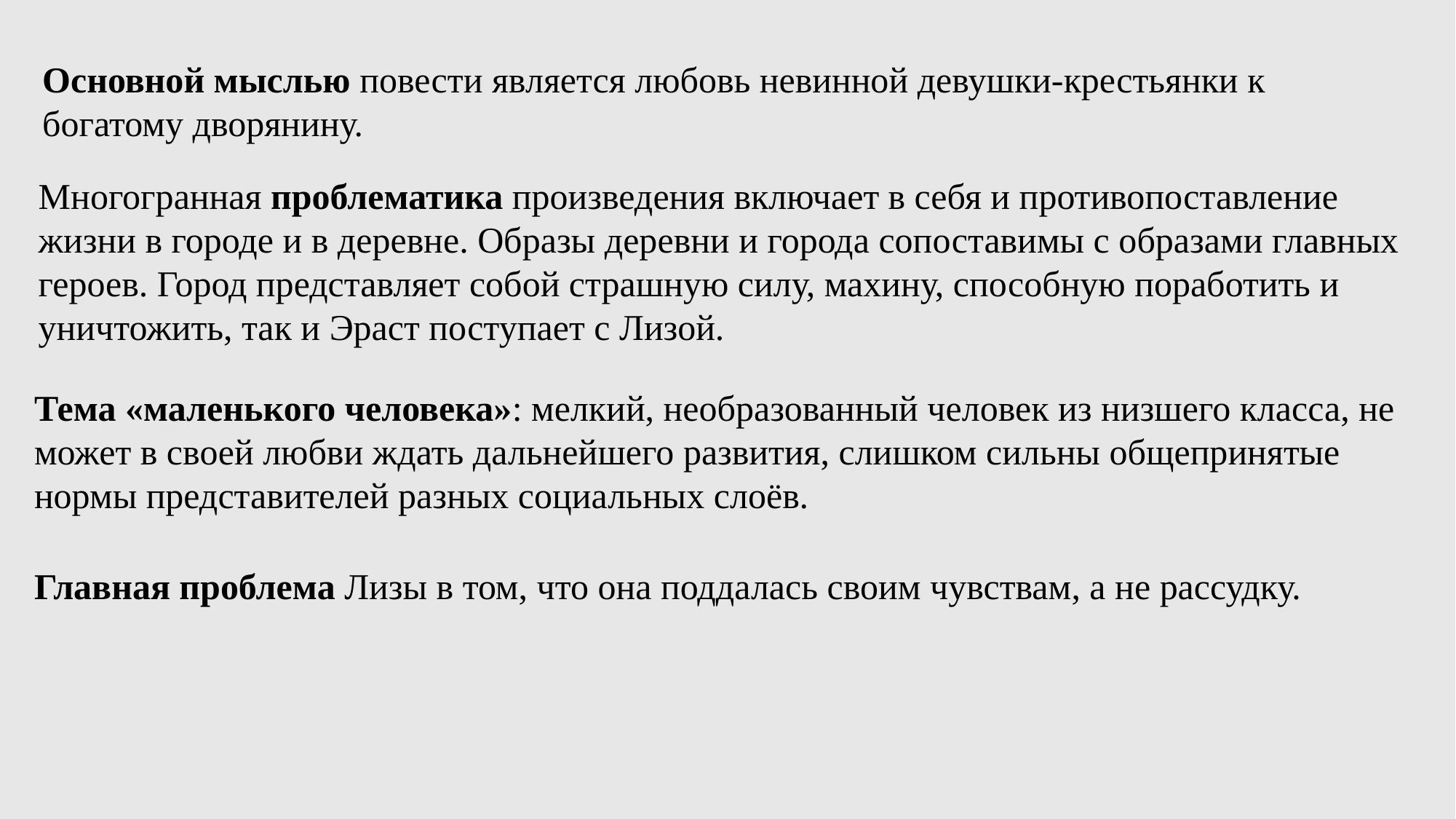

Основной мыслью повести является любовь невинной девушки-крестьянки к богатому дворянину.
Многогранная проблематика произведения включает в себя и противопоставление жизни в городе и в деревне. Образы деревни и города сопоставимы с образами главных героев. Город представляет собой страшную силу, махину, способную поработить и уничтожить, так и Эраст поступает с Лизой.
Тема «маленького человека»: мелкий, необразованный человек из низшего класса, не может в своей любви ждать дальнейшего развития, слишком сильны общепринятые нормы представителей разных социальных слоёв.
Главная проблема Лизы в том, что она поддалась своим чувствам, а не рассудку.